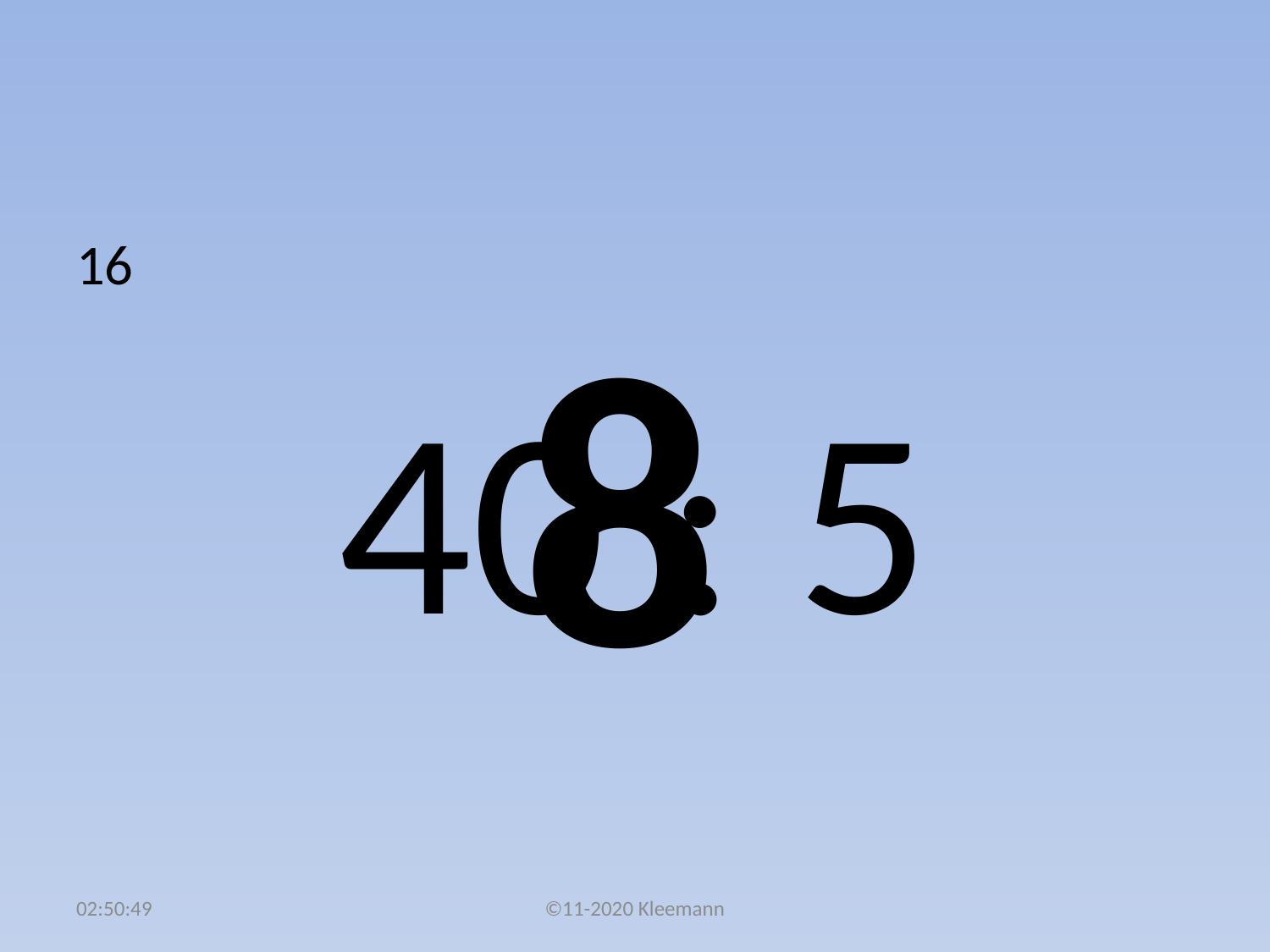

#
16
40 : 5
8
02:50:49
©11-2020 Kleemann